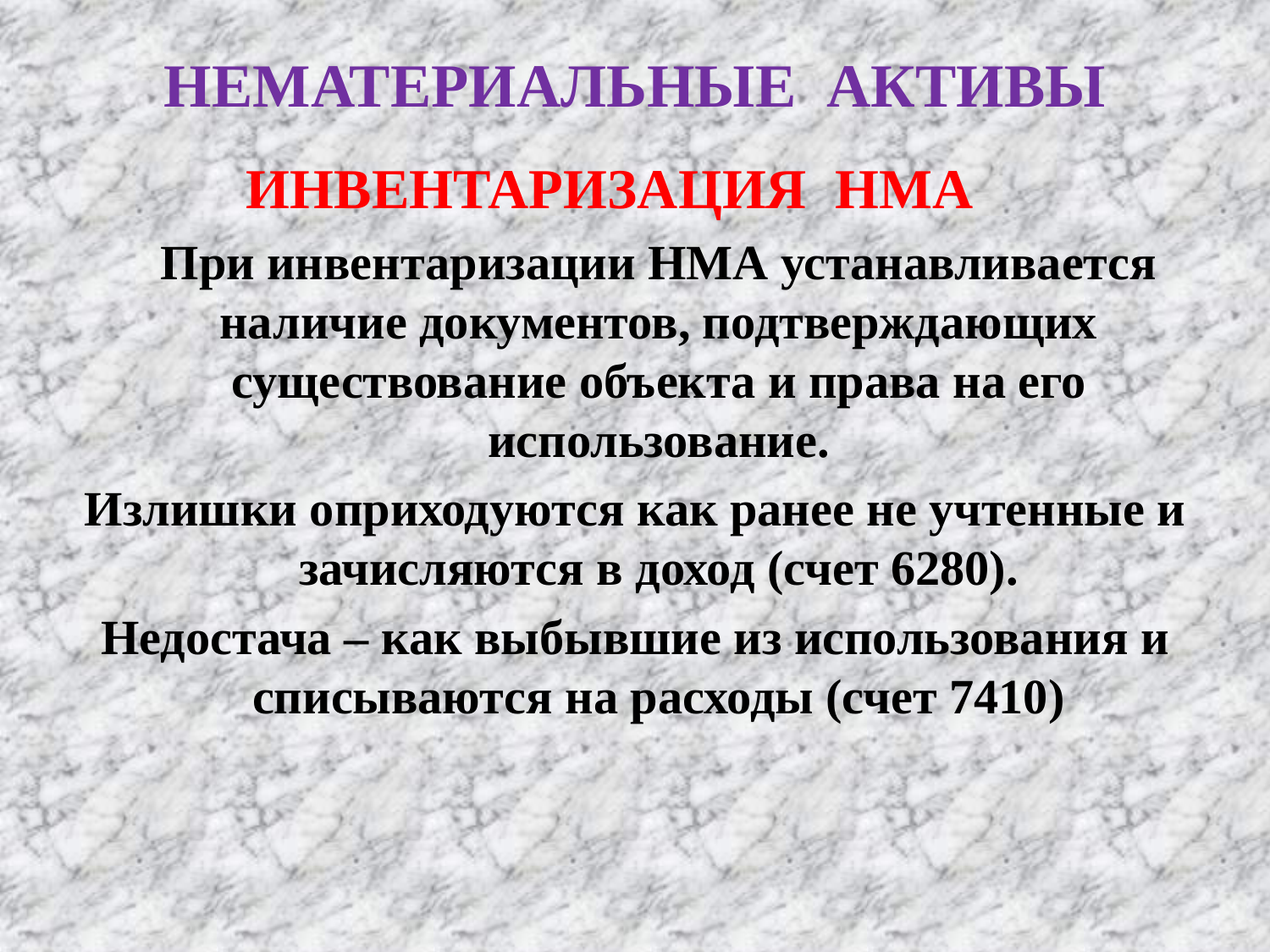

# НЕМАТЕРИАЛЬНЫЕ  АКТИВЫ
              ИНВЕНТАРИЗАЦИЯ  НМА
	При инвентаризации НМА устанавливается наличие документов, подтверждающих существование объекта и права на его использование.
Излишки оприходуются как ранее не учтенные и зачисляются в доход (счет 6280).
Недостача – как выбывшие из использования и списываются на расходы (счет 7410)